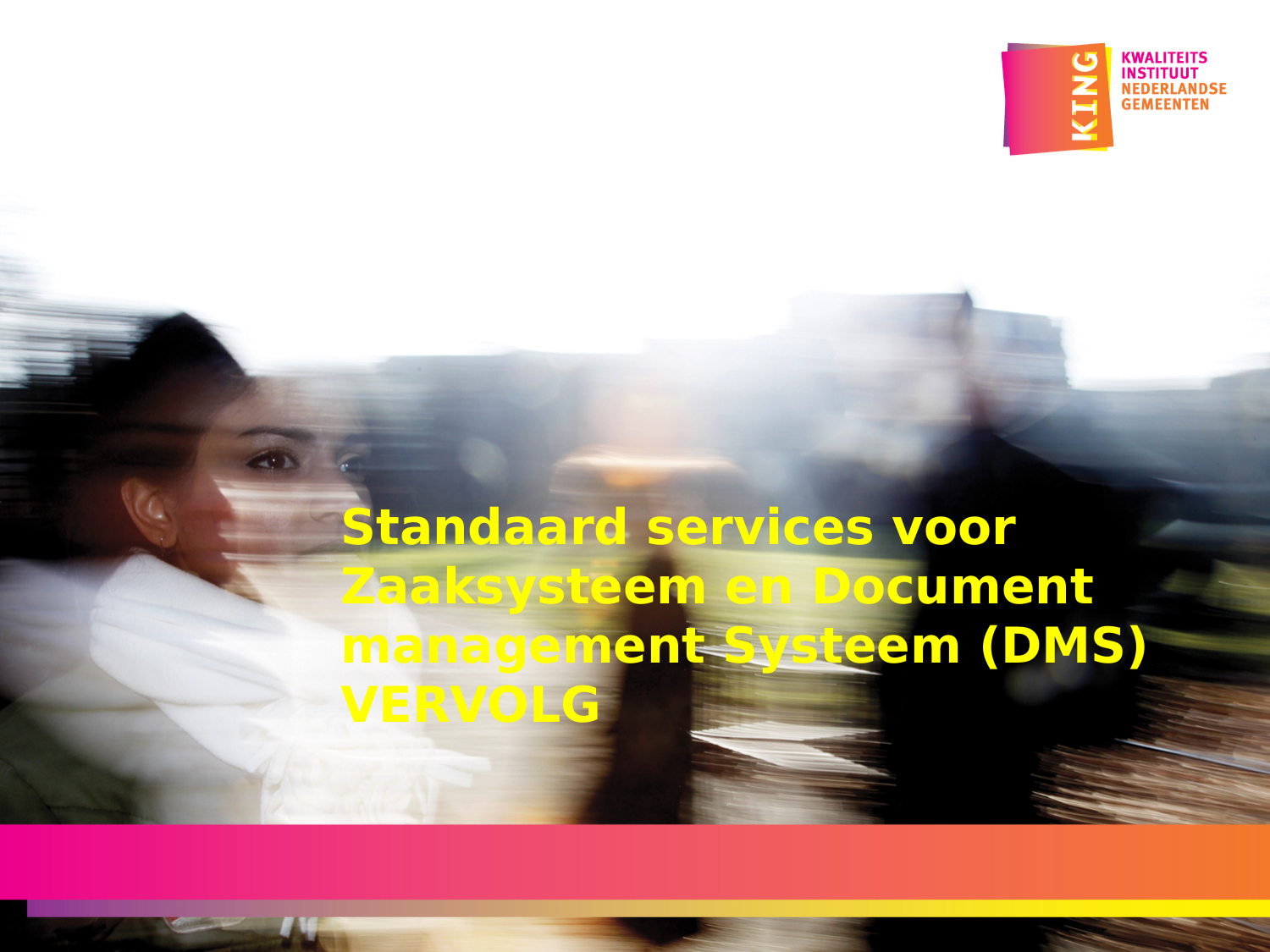

# Standaard services voor Zaaksysteem en Document management Systeem (DMS) VERVOLG